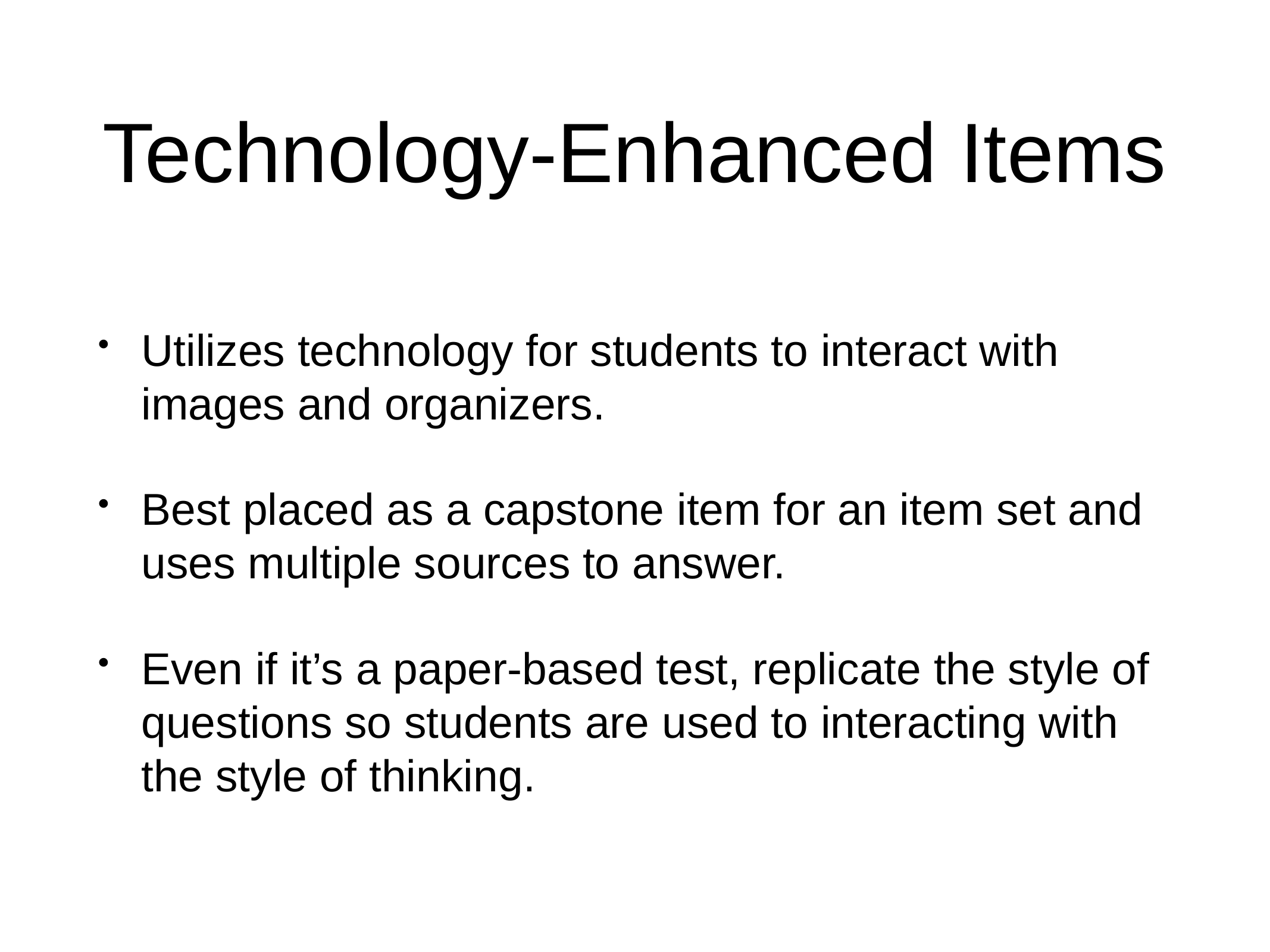

# Technology-Enhanced Items
Utilizes technology for students to interact with images and organizers.
Best placed as a capstone item for an item set and uses multiple sources to answer.
Even if it’s a paper-based test, replicate the style of questions so students are used to interacting with the style of thinking.